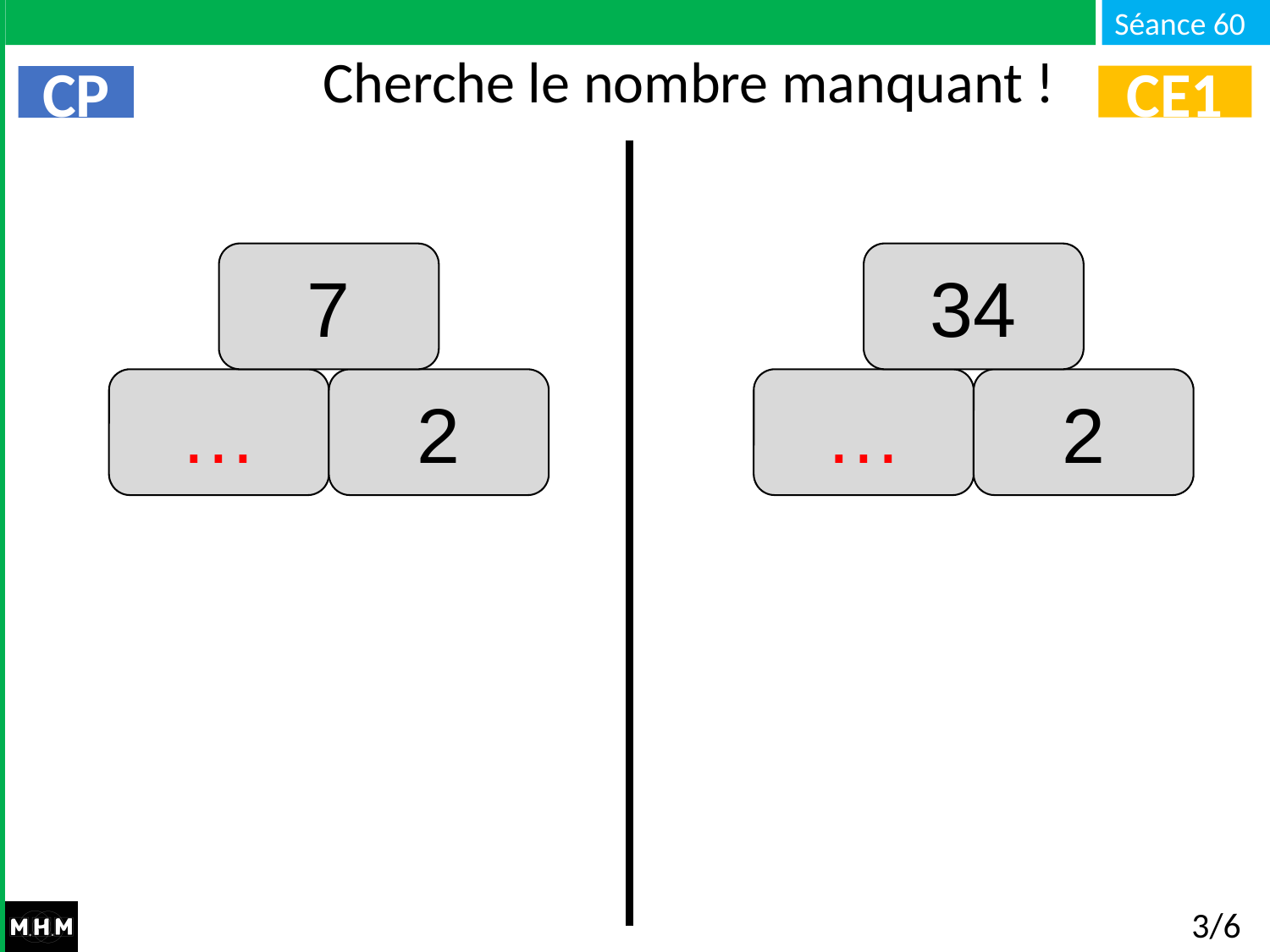

# Cherche le nombre manquant !
CE1
CP
7
34
2
2
…
…
3/6